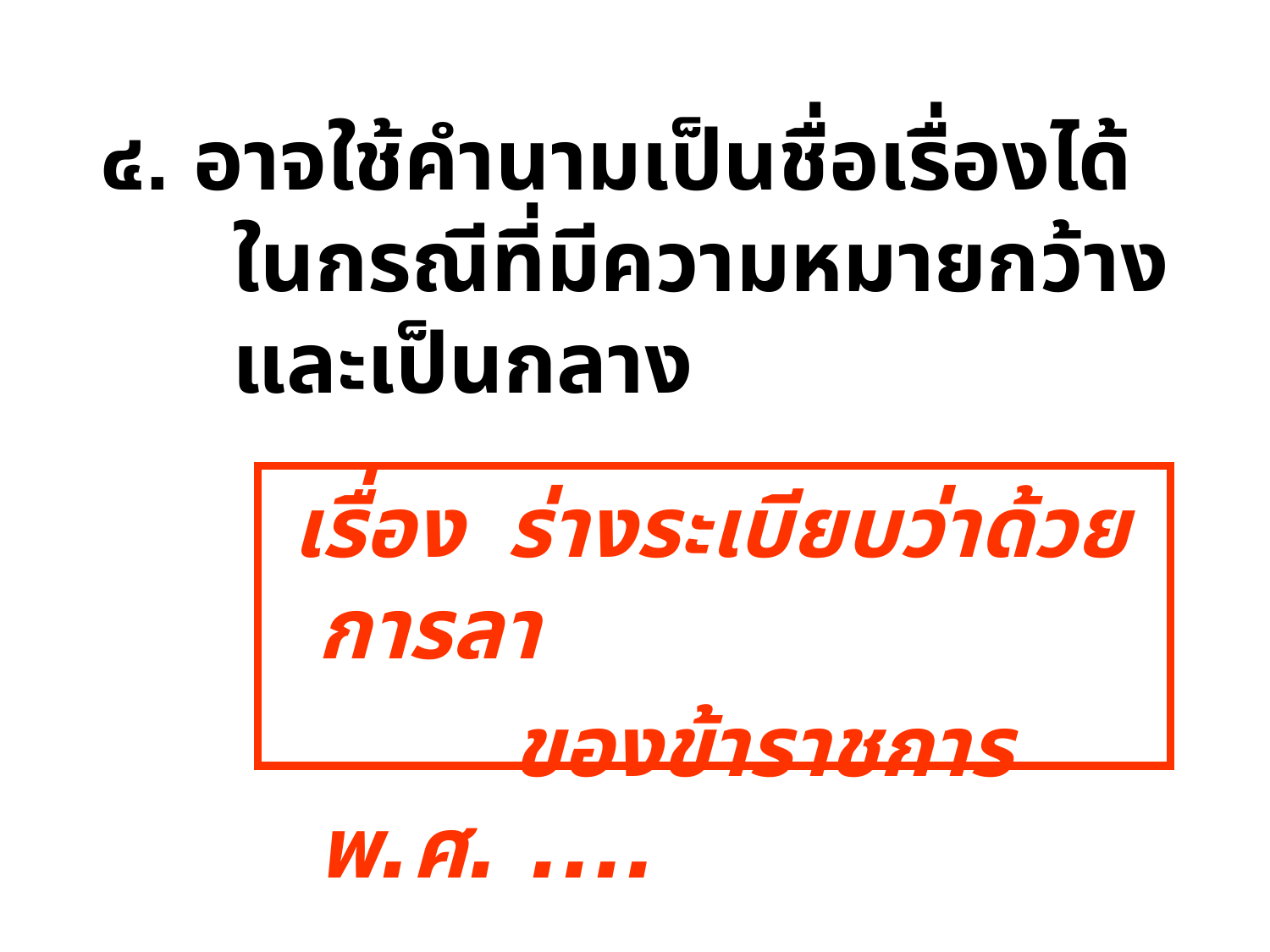

# ๔. อาจใช้คำนามเป็นชื่อเรื่องได้ ในกรณีที่มีความหมายกว้าง และเป็นกลาง
 เรื่อง  ร่างระเบียบว่าด้วยการลา
           ของข้าราชการ พ.ศ. ....